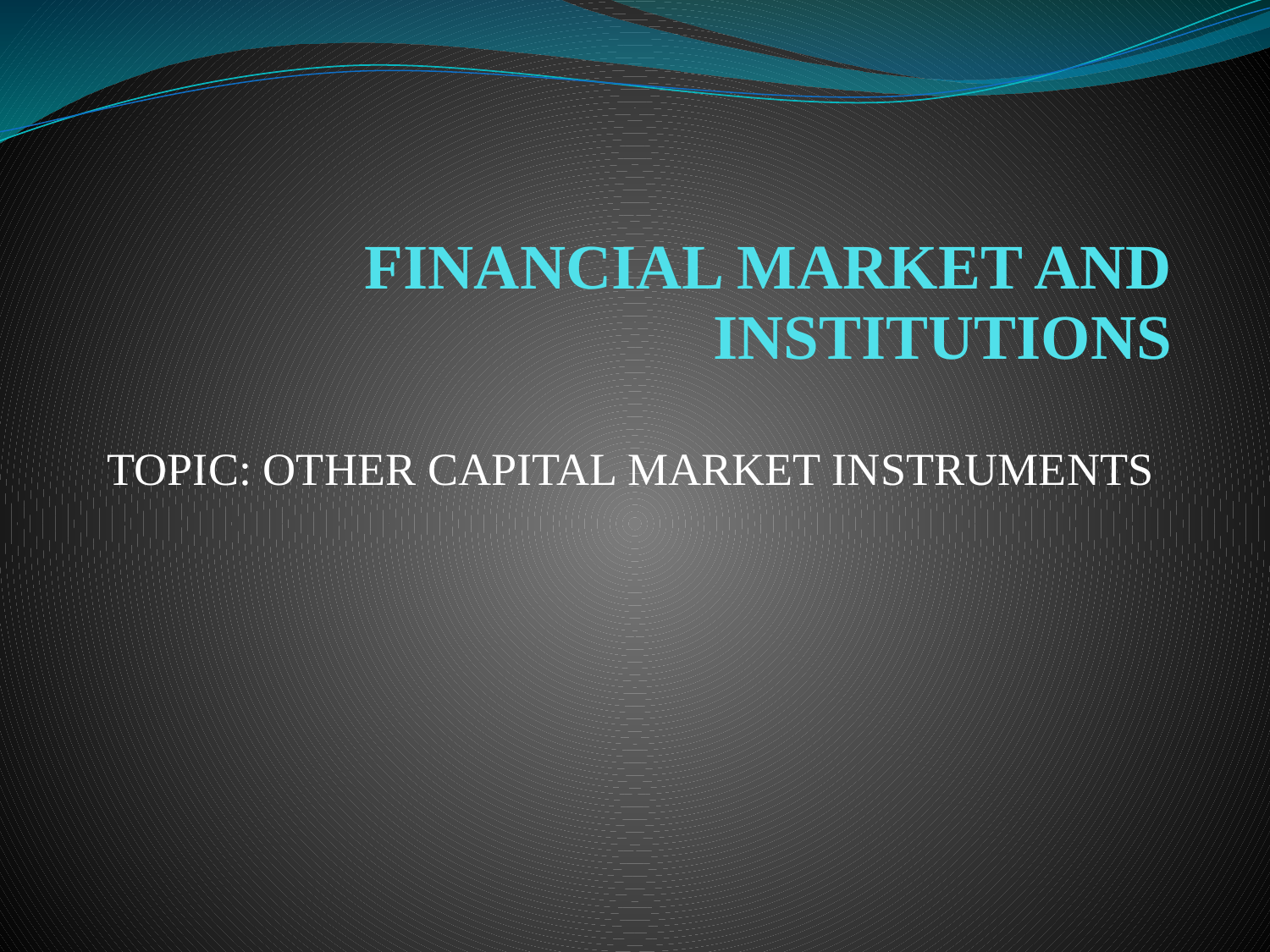

# FINANCIAL MARKET AND INSTITUTIONS
TOPIC: OTHER CAPITAL MARKET INSTRUMENTS